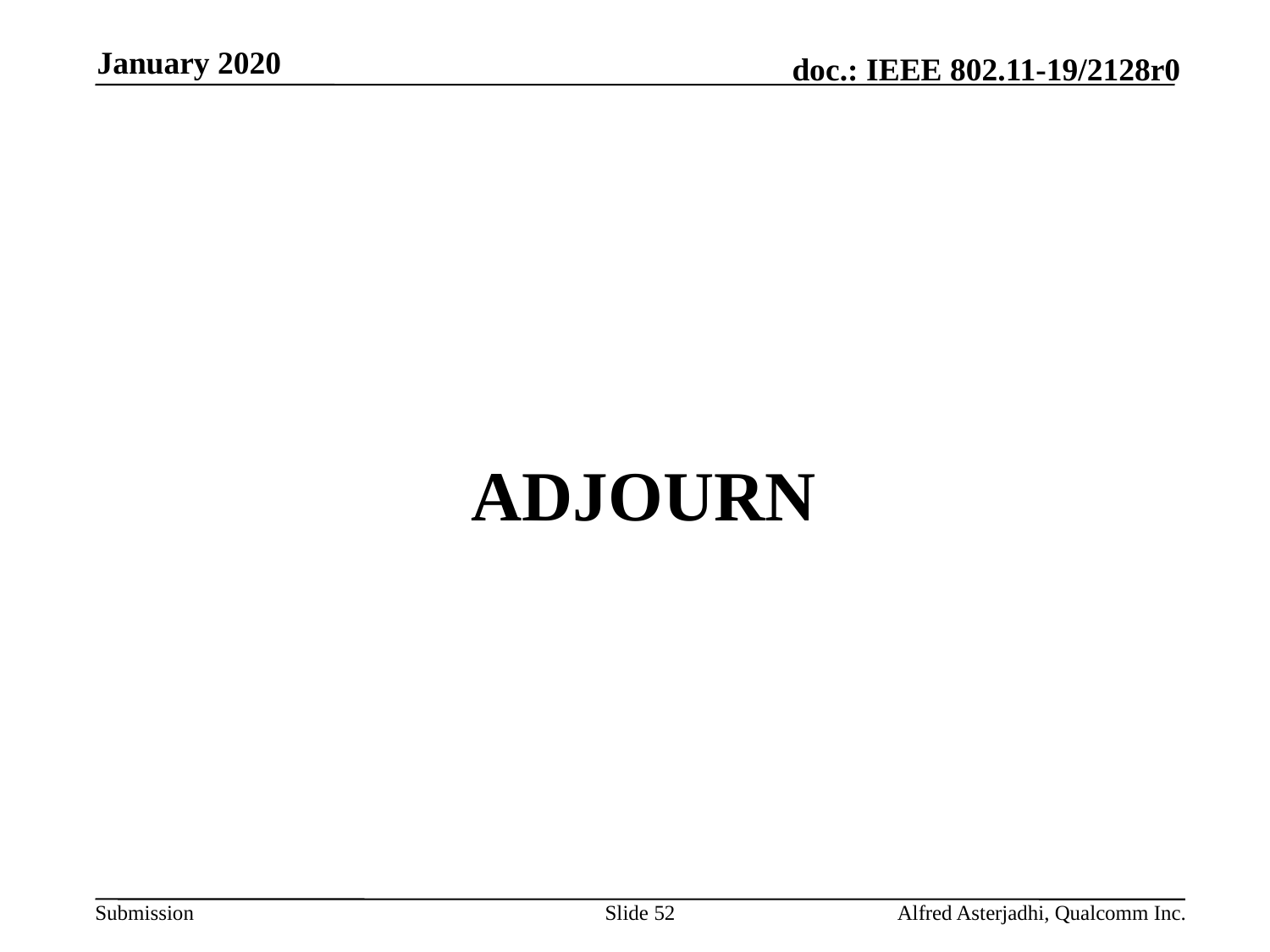

January 2020
# adjourn
Slide 52
Alfred Asterjadhi, Qualcomm Inc.